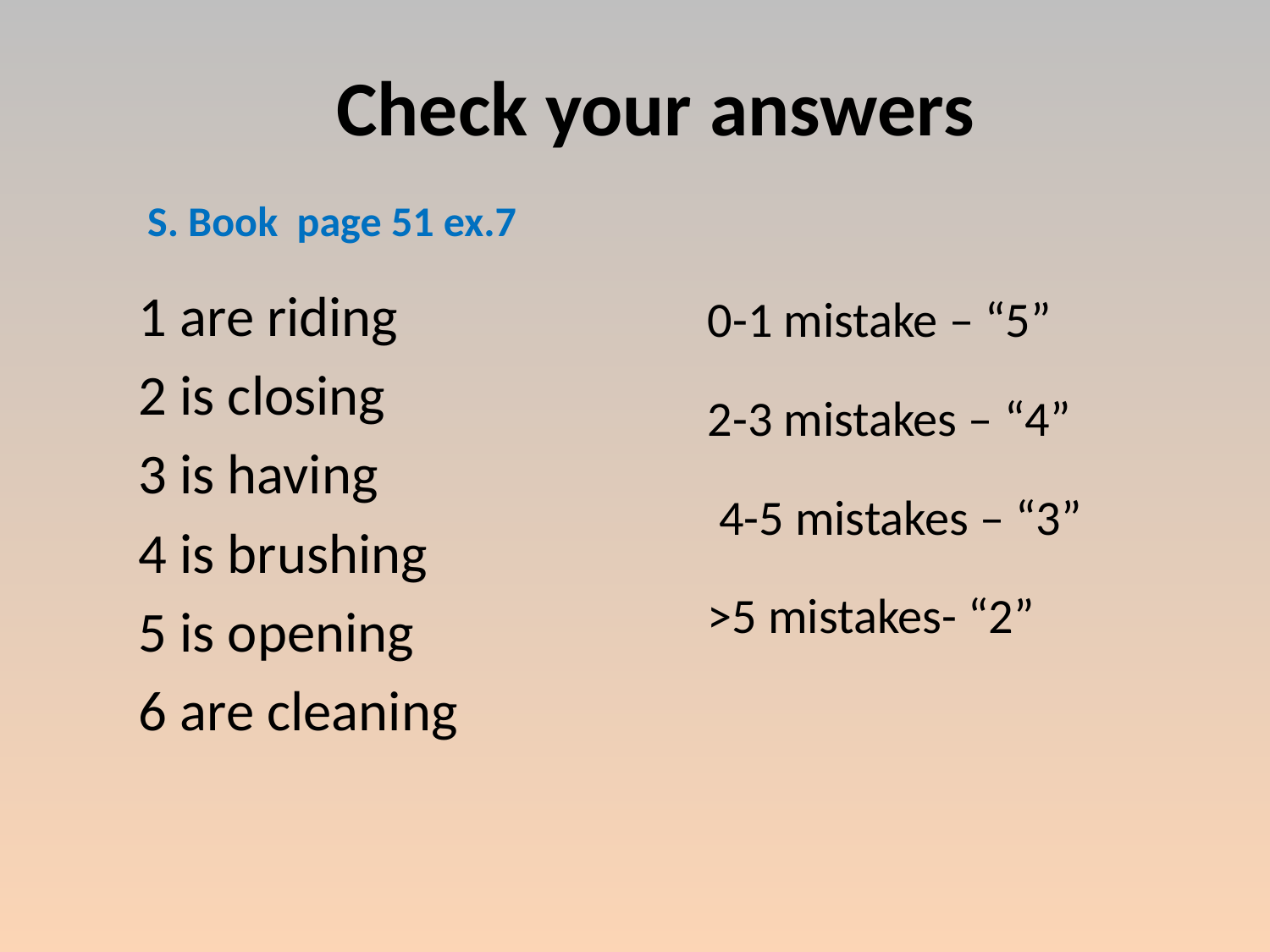

# Check your answers
S. Book  page 51 ex.7
0-1 mistake – “5”
2-3 mistakes – “4”
 4-5 mistakes – “3”
>5 mistakes- “2”
1 are riding
2 is closing
3 is having
4 is brushing
5 is opening
6 are cleaning